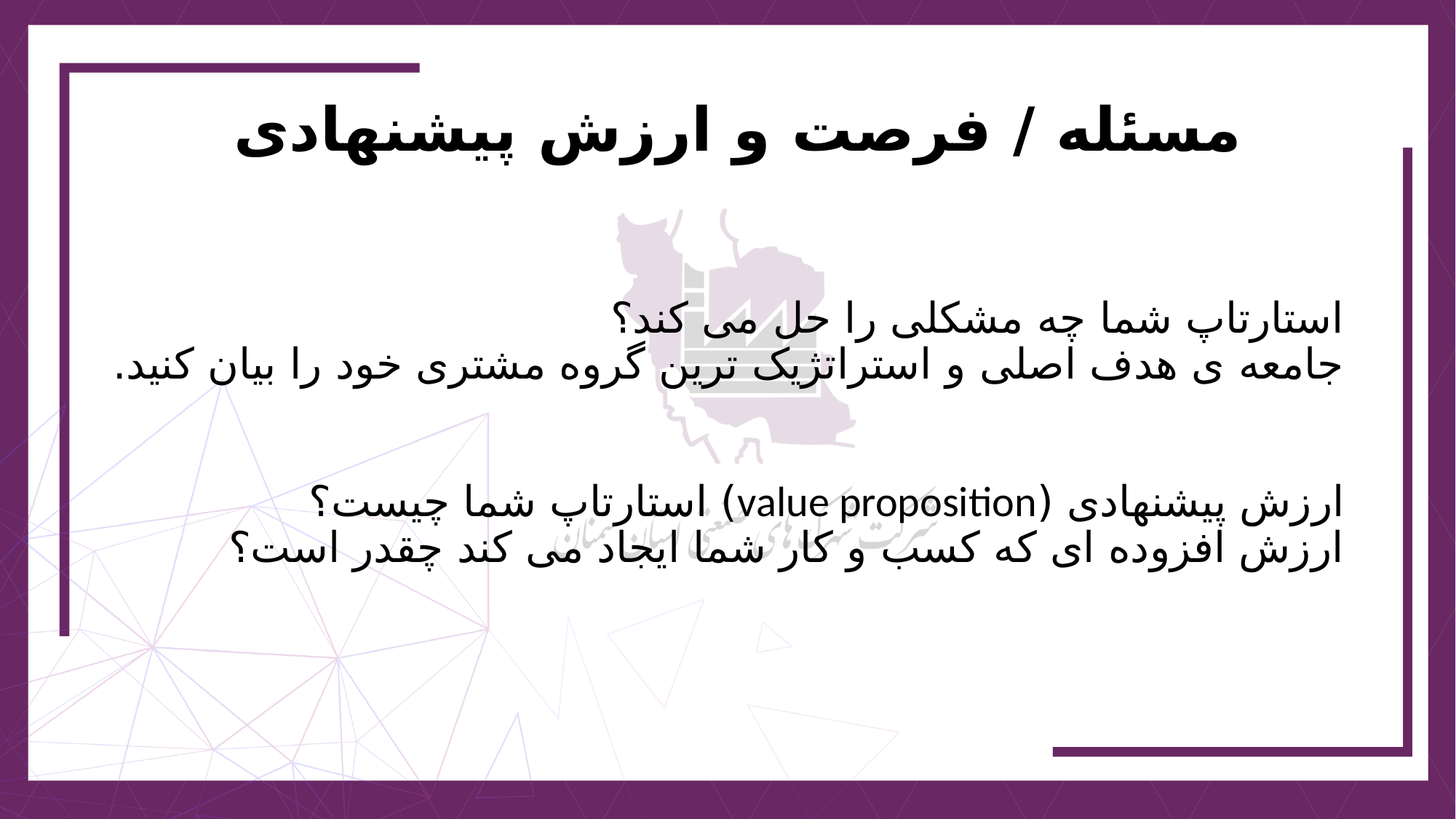

مسئله / فرصت و ارزش پيشنهادی
# استارتاپ شما چه مشکلی را حل می کند؟ جامعه ی هدف اصلی و استراتژيک ترين گروه مشتری خود را بيان کنيد. ارزش پيشنهادی (value proposition) استارتاپ شما چيست؟ ارزش افزوده ای که کسب و کار شما ايجاد می کند چقدر است؟